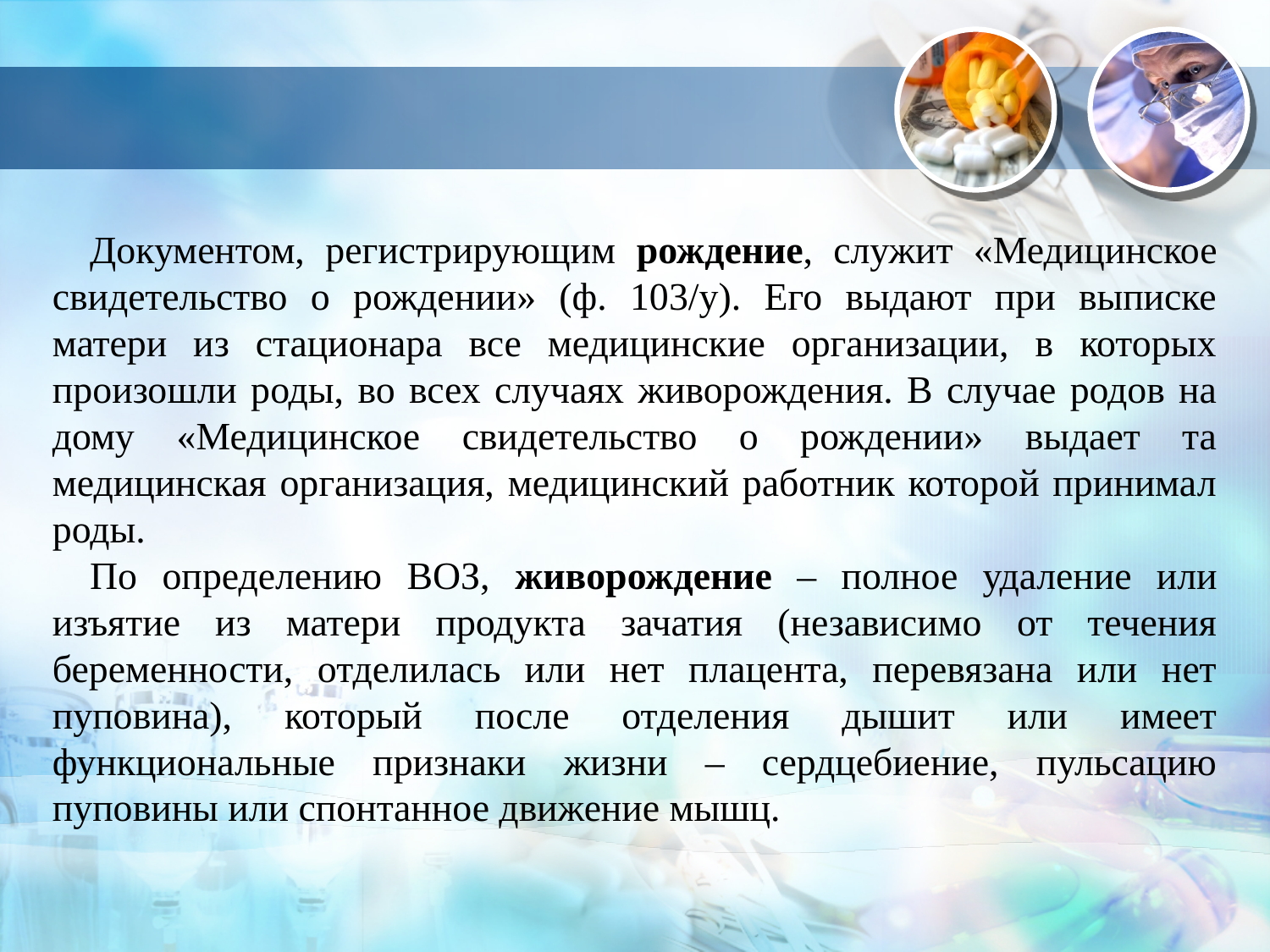

Документом, регистрирующим рождение, служит «Медицинское свидетельство о рождении» (ф. 103/у). Его выдают при выписке матери из стационара все медицинские организации, в которых произошли роды, во всех случаях живорождения. В случае родов на дому «Медицинское свидетельство о рождении» выдает та медицинская организация, медицинский работник которой принимал роды.
По определению ВОЗ, живорождение – полное удаление или изъятие из матери продукта зачатия (независимо от течения беременности, отделилась или нет плацента, перевязана или нет пуповина), который после отделения дышит или имеет функциональные признаки жизни – сердцебиение, пульсацию пуповины или спонтанное движение мышц.